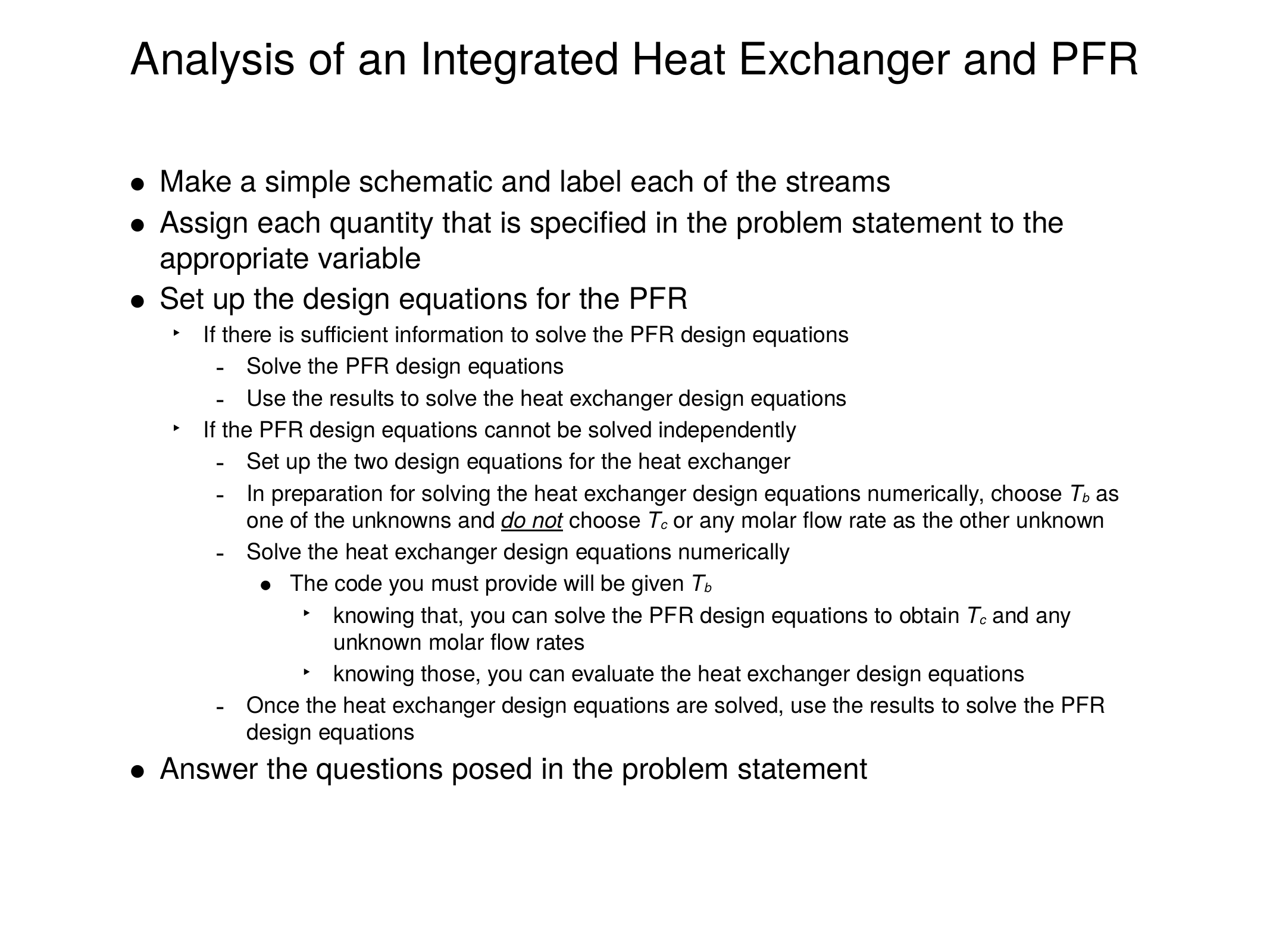

# Analysis of an Integrated Heat Exchanger and PFR
Make a simple schematic and label each of the streams
Assign each quantity that is specified in the problem statement to the appropriate variable
Set up the design equations for the PFR
If there is sufficient information to solve the PFR design equations
Solve the PFR design equations
Use the results to solve the heat exchanger design equations
If the PFR design equations cannot be solved independently
Set up the two design equations for the heat exchanger
In preparation for solving the heat exchanger design equations numerically, choose Tb as one of the unknowns and do not choose Tc or any molar flow rate as the other unknown
Solve the heat exchanger design equations numerically
The code you must provide will be given Tb
knowing that, you can solve the PFR design equations to obtain Tc and any unknown molar flow rates
knowing those, you can evaluate the heat exchanger design equations
Once the heat exchanger design equations are solved, use the results to solve the PFR design equations
Answer the questions posed in the problem statement